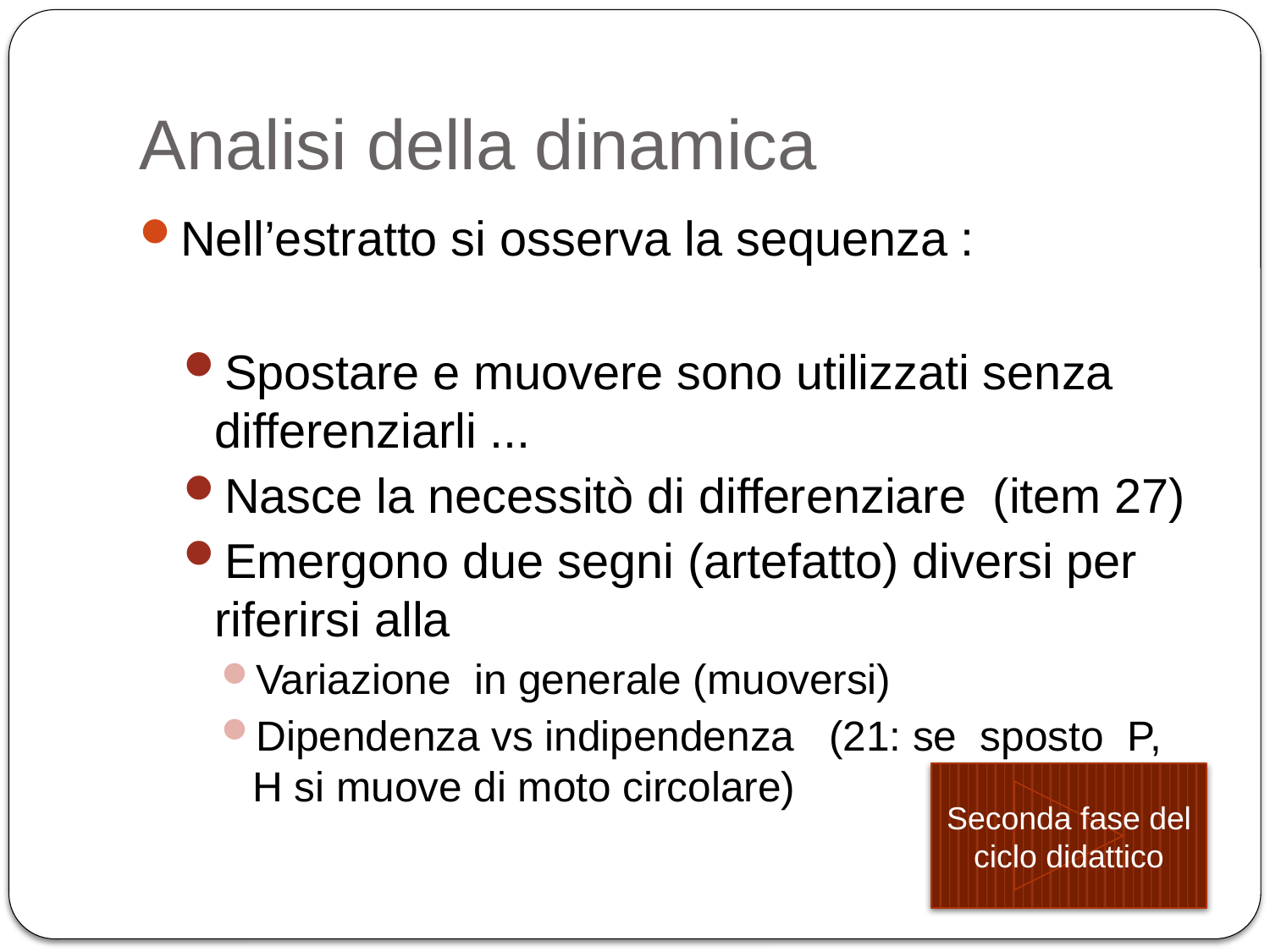

# Analisi della dinamica
Nell’estratto si osserva la sequenza :

Spostare e muovere sono utilizzati senza differenziarli ...
Nasce la necessitò di differenziare  (item 27)
Emergono due segni (artefatto) diversi per riferirsi alla
Variazione  in generale (muoversi)
Dipendenza vs indipendenza   (21: se  sposto  P, H si muove di moto circolare)
Seconda fase del ciclo didattico